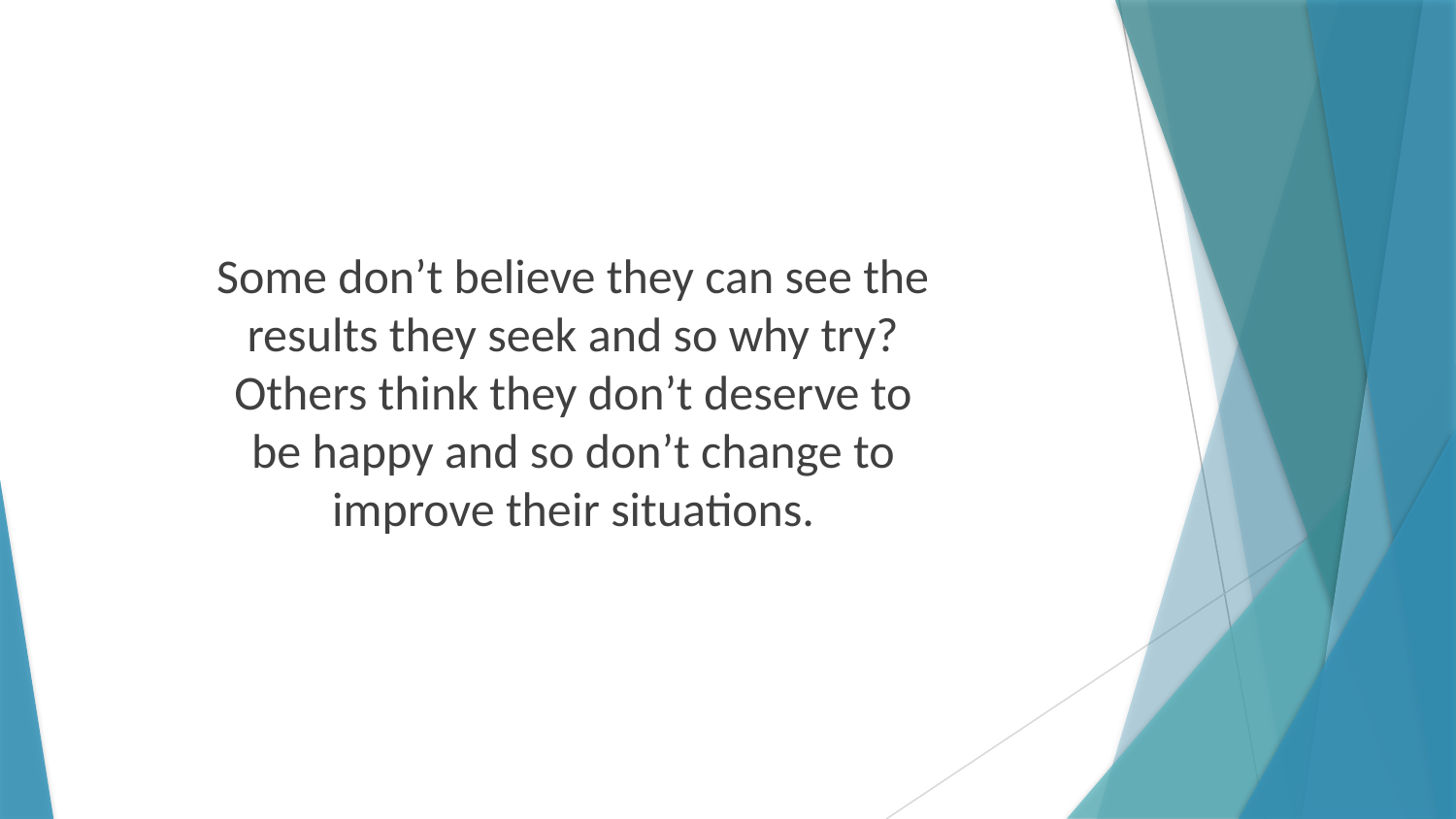

Some don’t believe they can see the results they seek and so why try? Others think they don’t deserve to be happy and so don’t change to improve their situations.